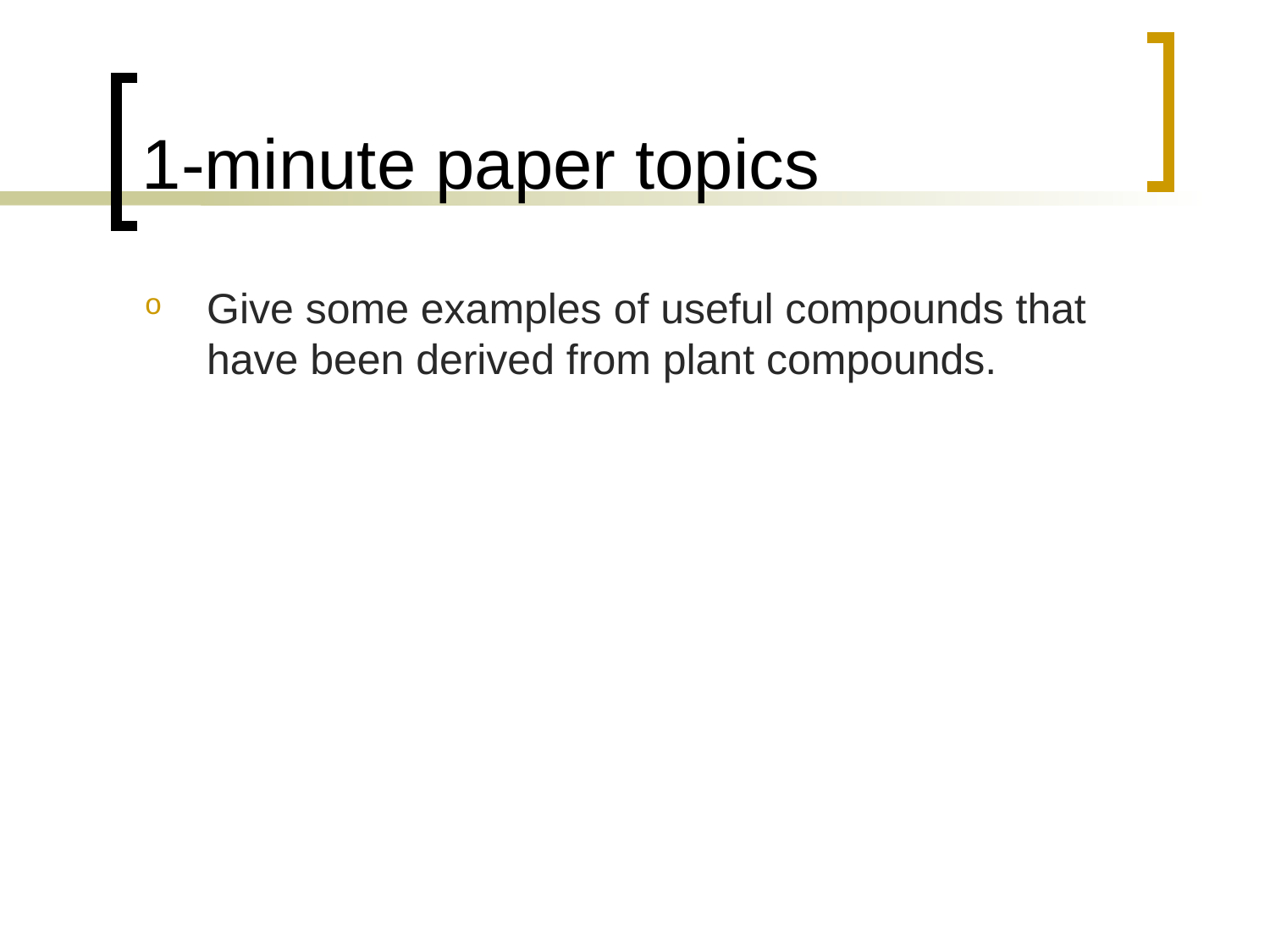

# 1-minute paper topics
Give some examples of useful compounds that have been derived from plant compounds.